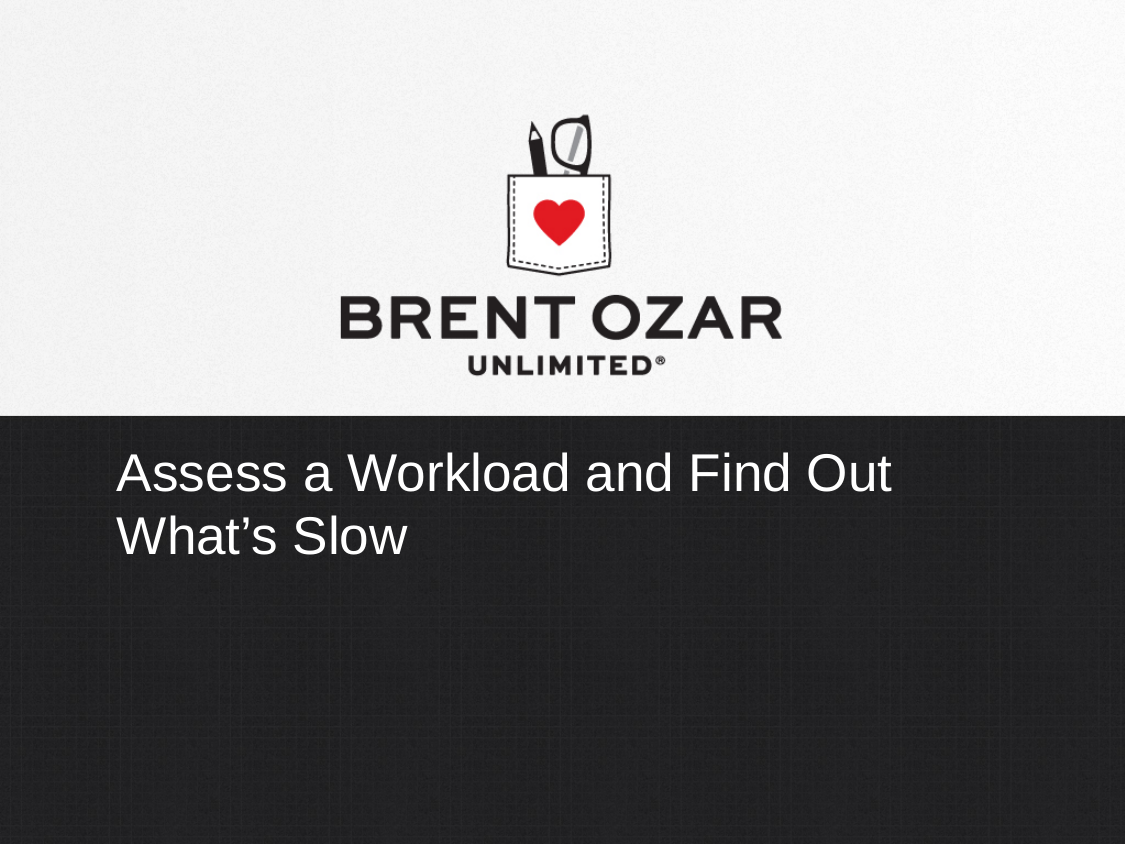

# Assess a Workload and Find Out What’s Slow